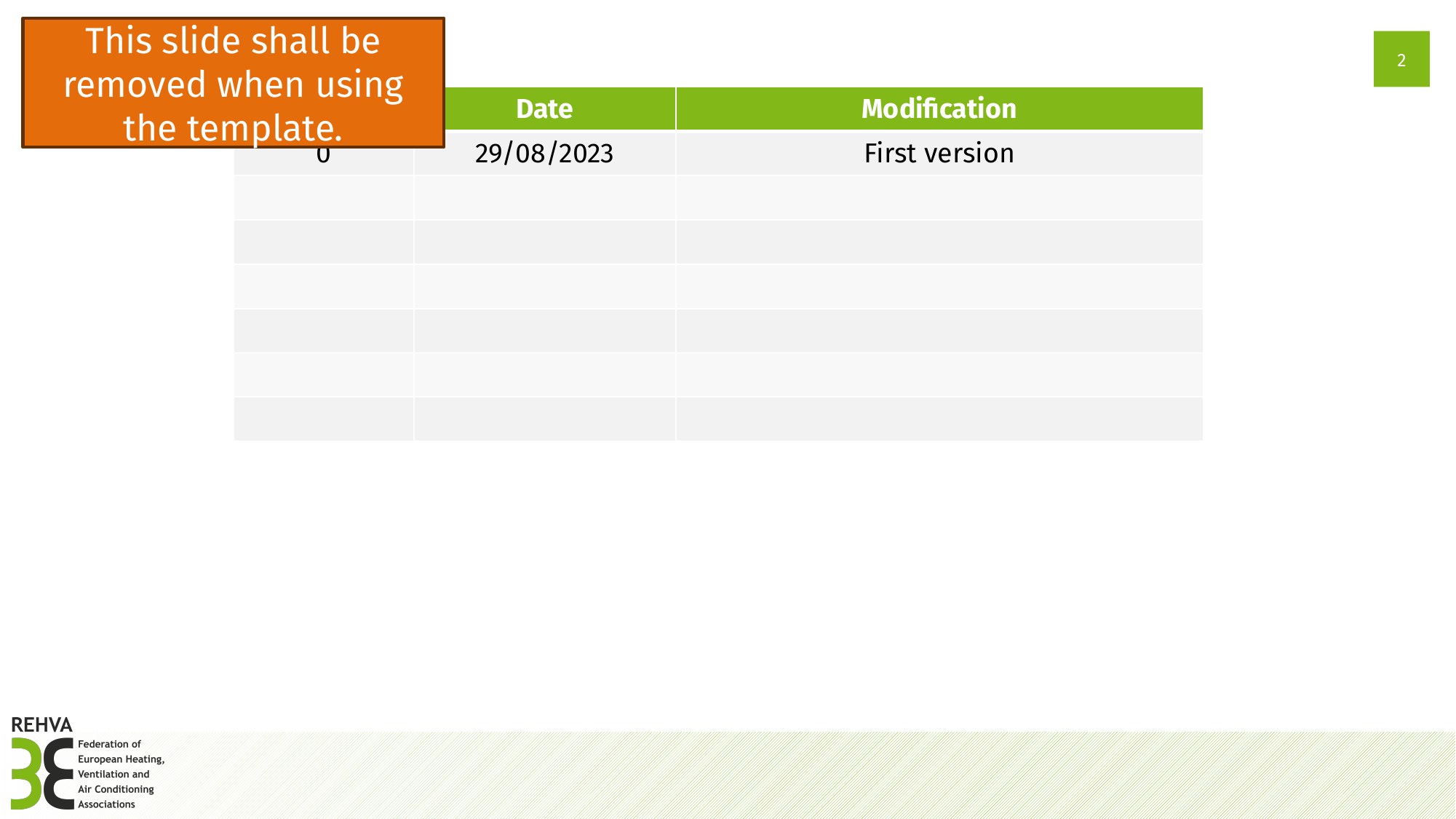

This slide shall be removed when using the template.
| Version ID | Date | Modification |
| --- | --- | --- |
| 0 | 29/08/2023 | First version |
|  |  |  |
|  |  |  |
|  |  |  |
|  |  |  |
|  |  |  |
|  |  |  |